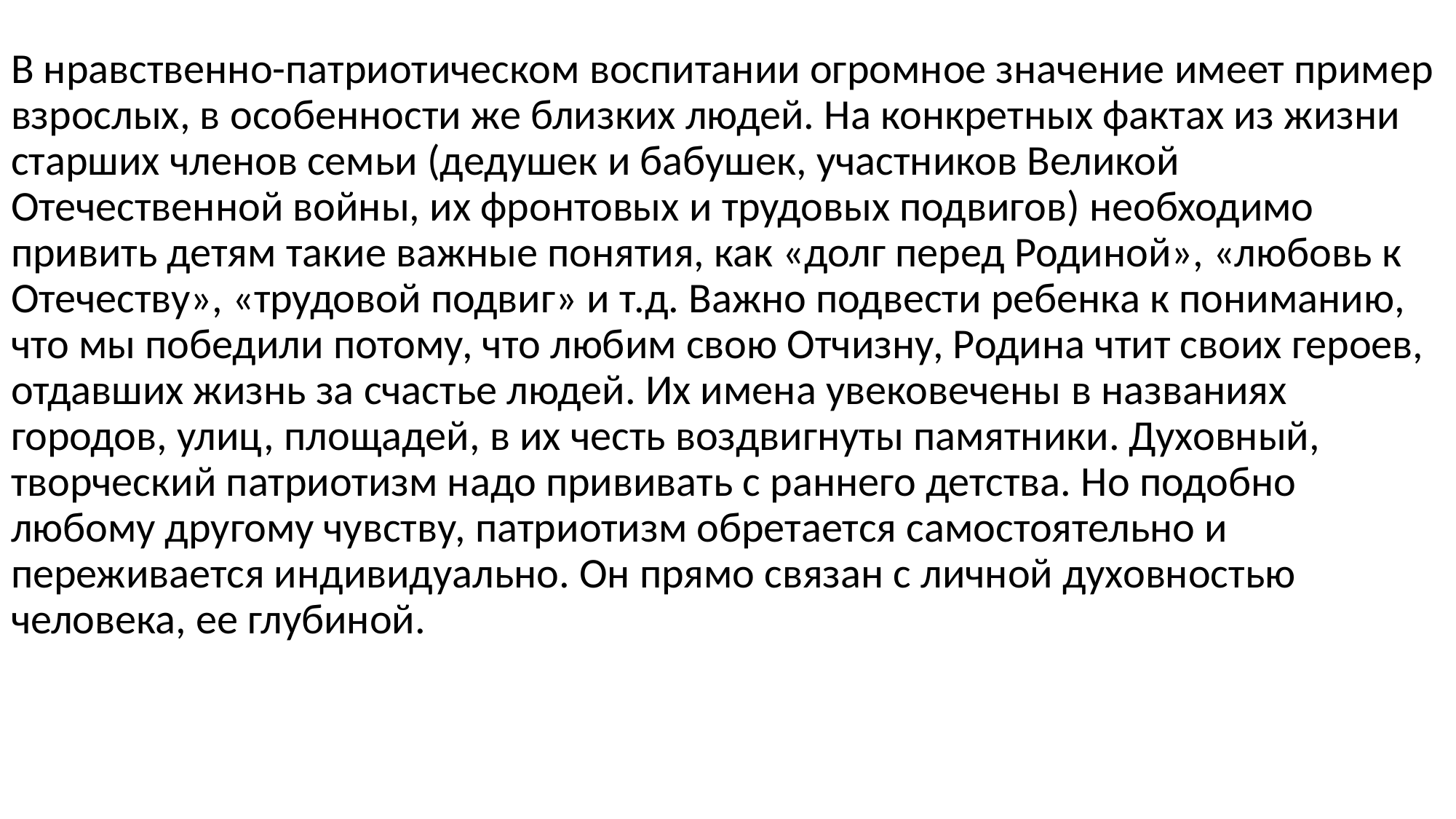

В нравственно-патриотическом воспитании огромное значение имеет пример взрослых, в особенности же близких людей. На конкретных фактах из жизни старших членов семьи (дедушек и бабушек, участников Великой Отечественной войны, их фронтовых и трудовых подвигов) необходимо привить детям такие важные понятия, как «долг перед Родиной», «любовь к Отечеству», «трудовой подвиг» и т.д. Важно подвести ребенка к пониманию, что мы победили потому, что любим свою Отчизну, Родина чтит своих героев, отдавших жизнь за счастье людей. Их имена увековечены в названиях городов, улиц, площадей, в их честь воздвигнуты памятники. Духовный, творческий патриотизм надо прививать с раннего детства. Но подобно любому другому чувству, патриотизм обретается самостоятельно и переживается индивидуально. Он прямо связан с личной духовностью человека, ее глубиной.